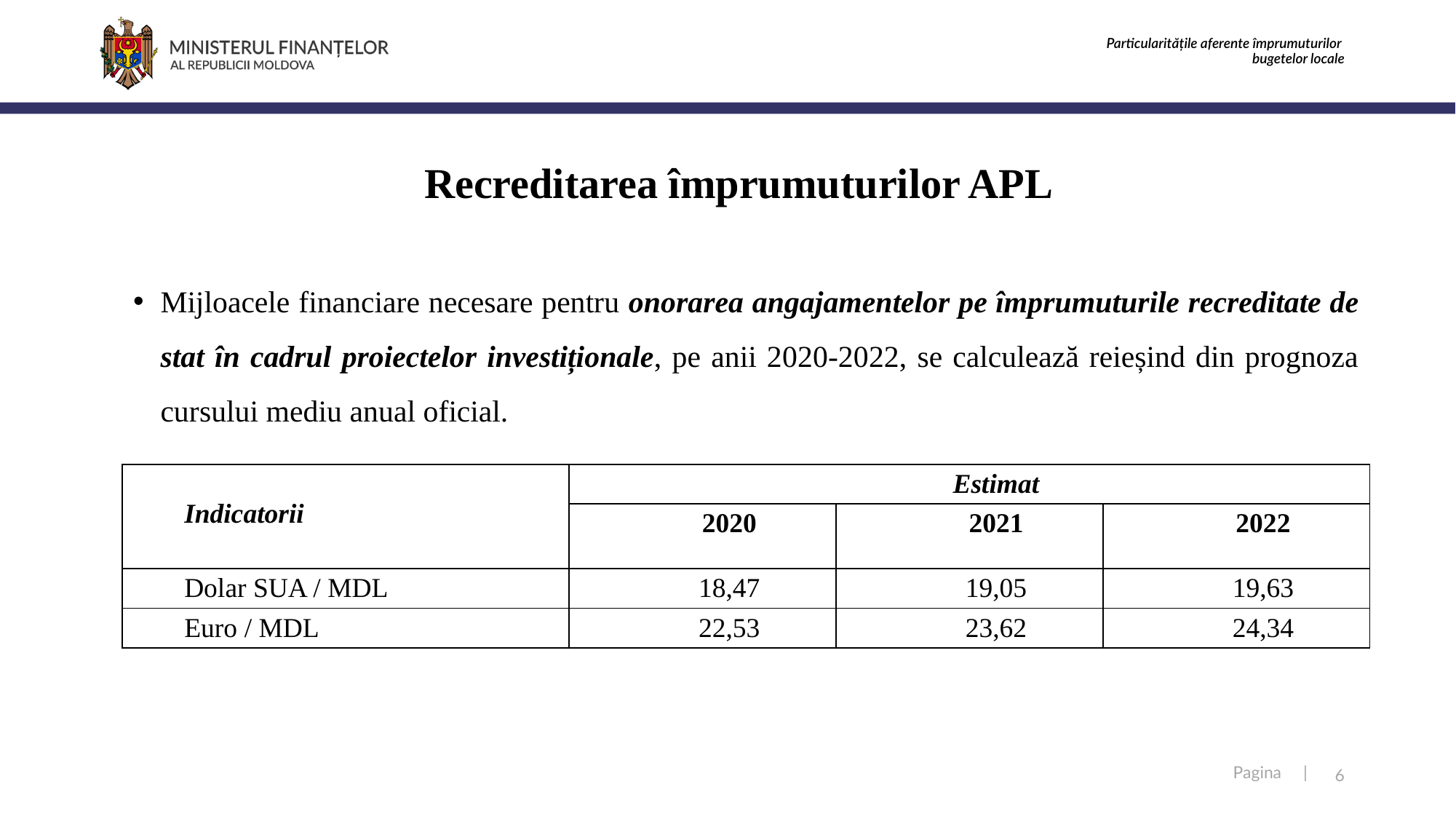

Particularitățile aferente împrumuturilor
bugetelor locale
# Recreditarea împrumuturilor APL
Mijloacele financiare necesare pentru onorarea angajamentelor pe împrumuturile recreditate de stat în cadrul proiectelor investiționale, pe anii 2020-2022, se calculează reieșind din prognoza cursului mediu anual oficial.

| Indicatorii | Estimat |  |  |
| --- | --- | --- | --- |
|  | 2020 | 2021 | 2022 |
| Dolar SUA / MDL | 18,47 | 19,05 | 19,63 |
| Euro / MDL | 22,53 | 23,62 | 24,34 |
6